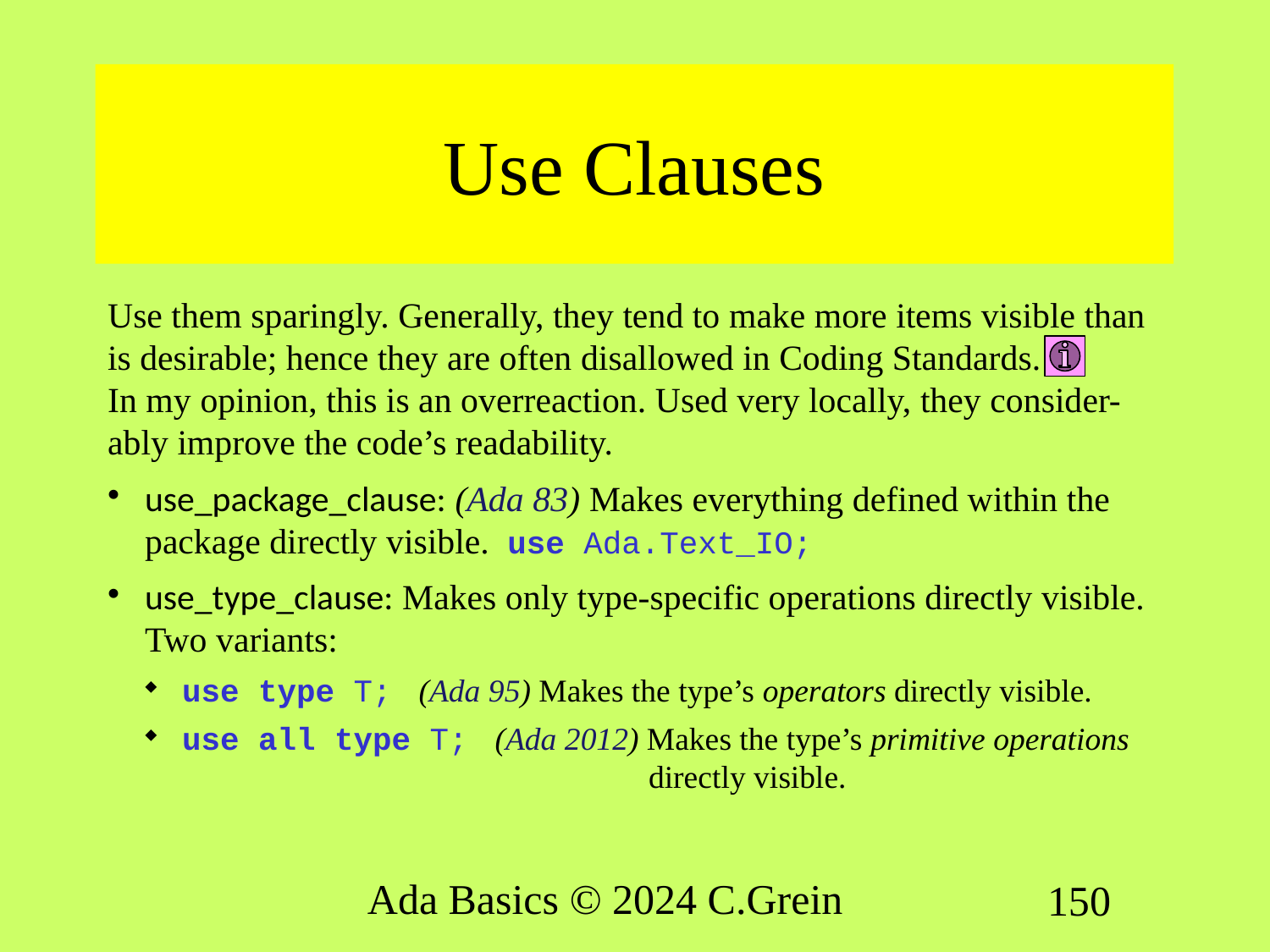

# Use Clauses
Use them sparingly. Generally, they tend to make more items visible than is desirable; hence they are often disallowed in Coding Standards.
In my opinion, this is an overreaction. Used very locally, they consider-ably improve the code’s readability.
use_package_clause: (Ada 83) Makes everything defined within the package directly visible.  use Ada.Text_IO;
use_type_clause: Makes only type-specific operations directly visible.
Two variants:
use type T;  (Ada 95) Makes the type’s operators directly visible.
use all type T;  (Ada 2012) Makes the type’s primitive operations
                                                          directly visible.

Ada Basics © 2024 C.Grein
150